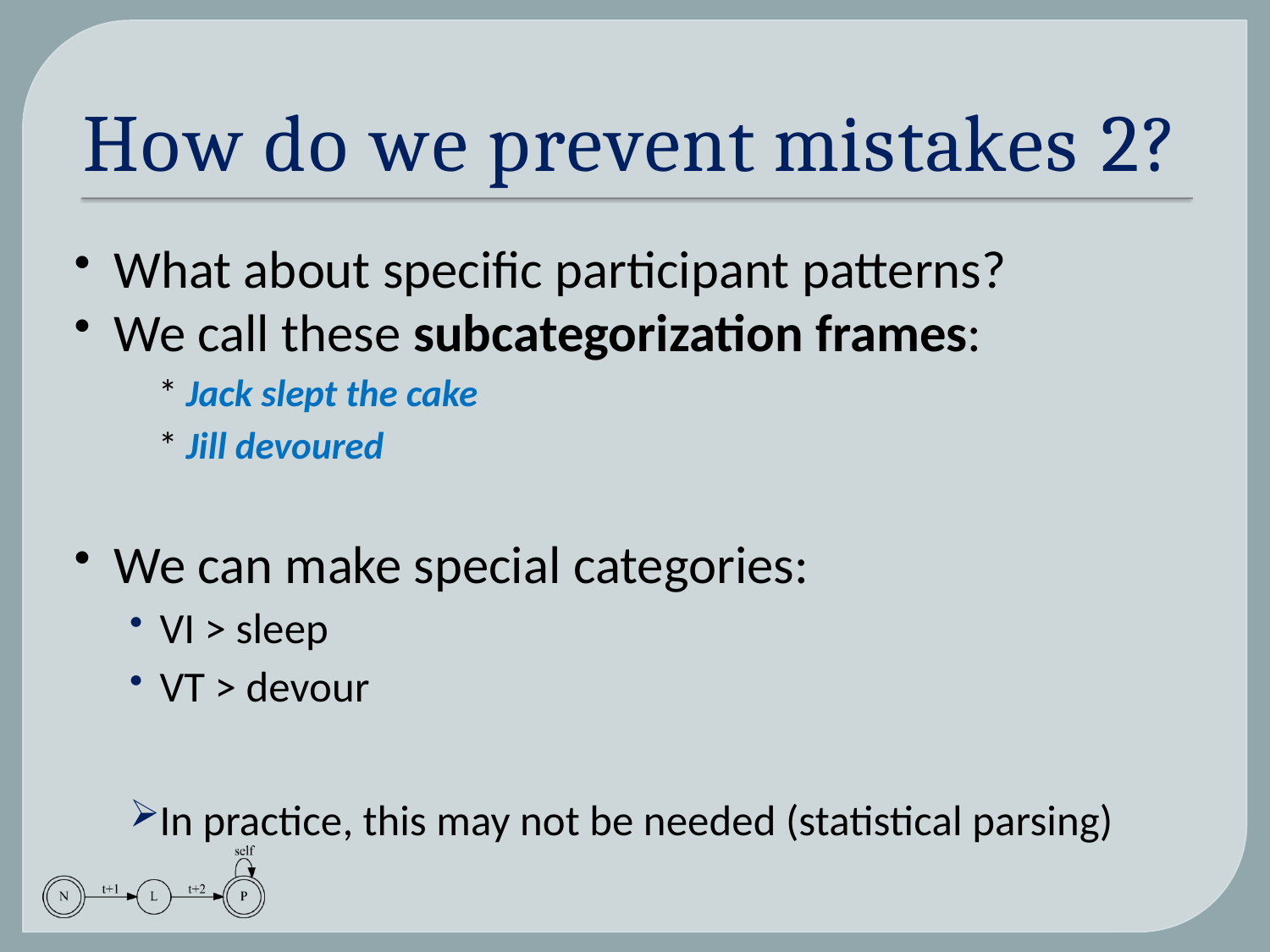

# How do we prevent mistakes 2?
What about specific participant patterns?
We call these subcategorization frames:
* Jack slept the cake
* Jill devoured

We can make special categories:
VI > sleep
VT > devour

In practice, this may not be needed (statistical parsing)